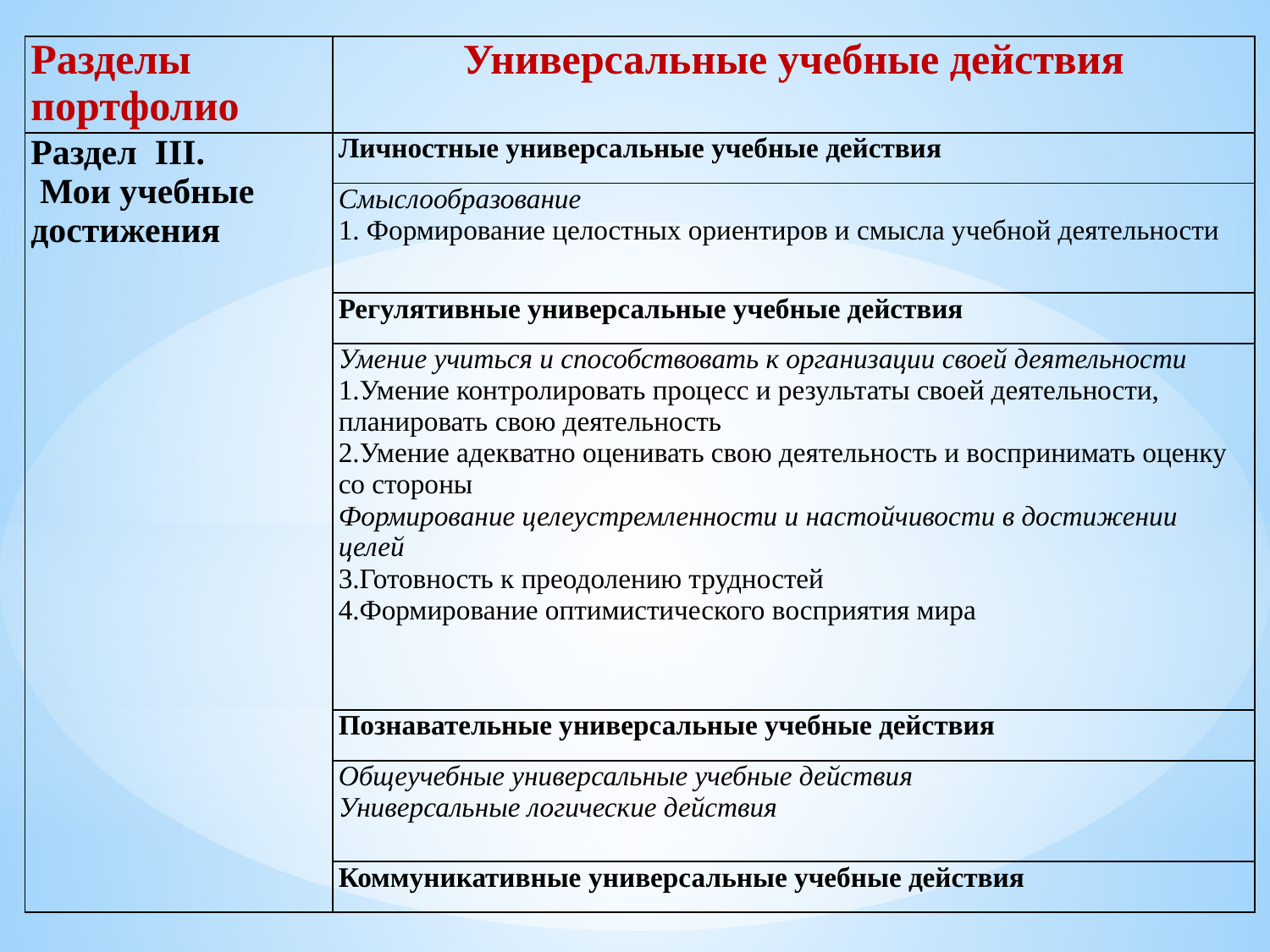

| Разделы портфолио | Универсальные учебные действия |
| --- | --- |
| Раздел III. Мои учебные достижения | Личностные универсальные учебные действия |
|  | Смыслообразование 1. Формирование целостных ориентиров и смысла учебной деятельности |
|  | Регулятивные универсальные учебные действия |
|  | Умение учиться и способствовать к организации своей деятельности Умение контролировать процесс и результаты своей деятельности, планировать свою деятельность Умение адекватно оценивать свою деятельность и воспринимать оценку со стороны Формирование целеустремленности и настойчивости в достижении целей Готовность к преодолению трудностей Формирование оптимистического восприятия мира |
|  | Познавательные универсальные учебные действия |
|  | Общеучебные универсальные учебные действия Универсальные логические действия |
|  | Коммуникативные универсальные учебные действия |